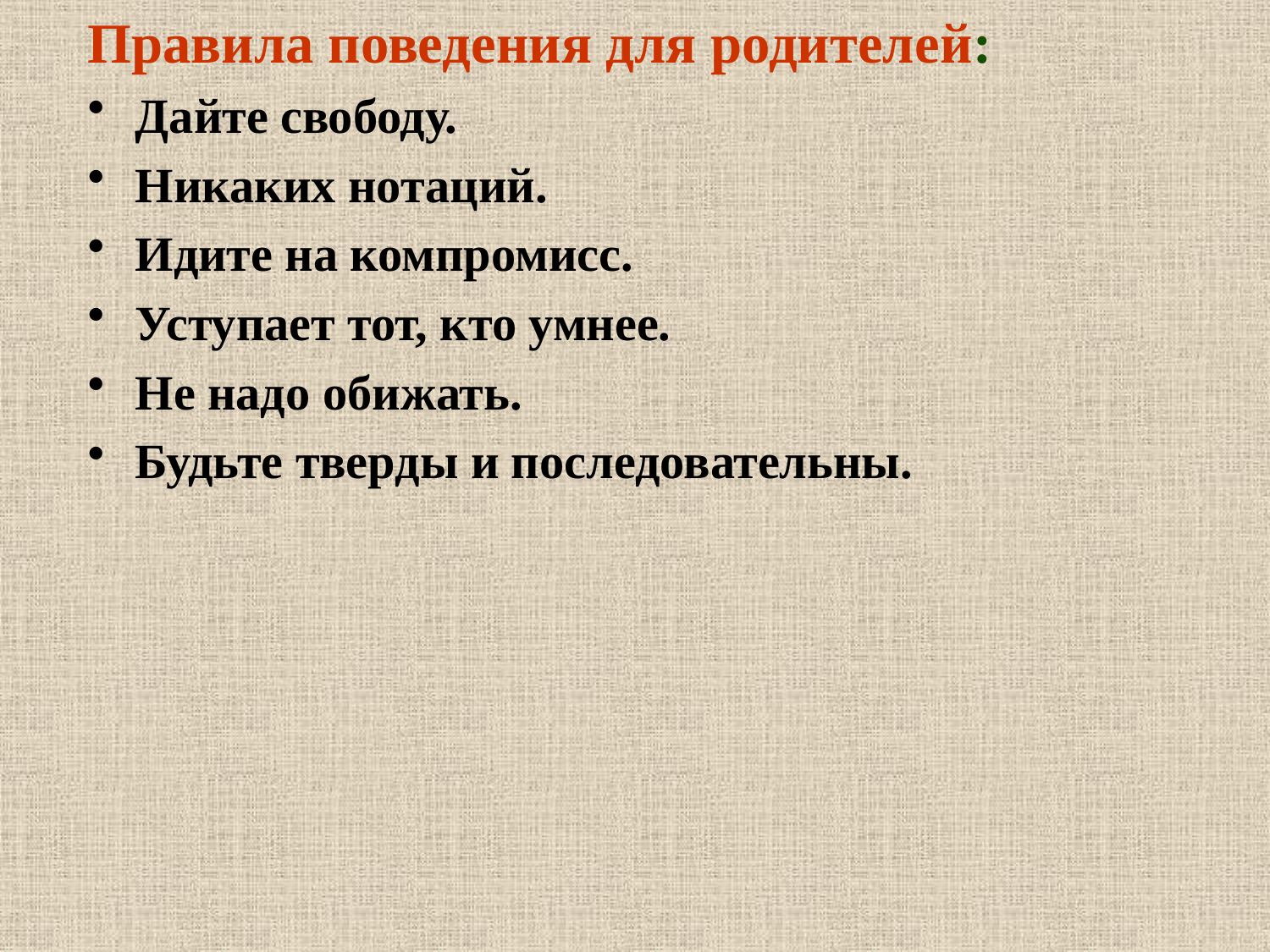

Правила поведения для родителей:
Дайте свободу.
Никаких нотаций.
Идите на компромисс.
Уступает тот, кто умнее.
Не надо обижать.
Будьте тверды и последовательны.